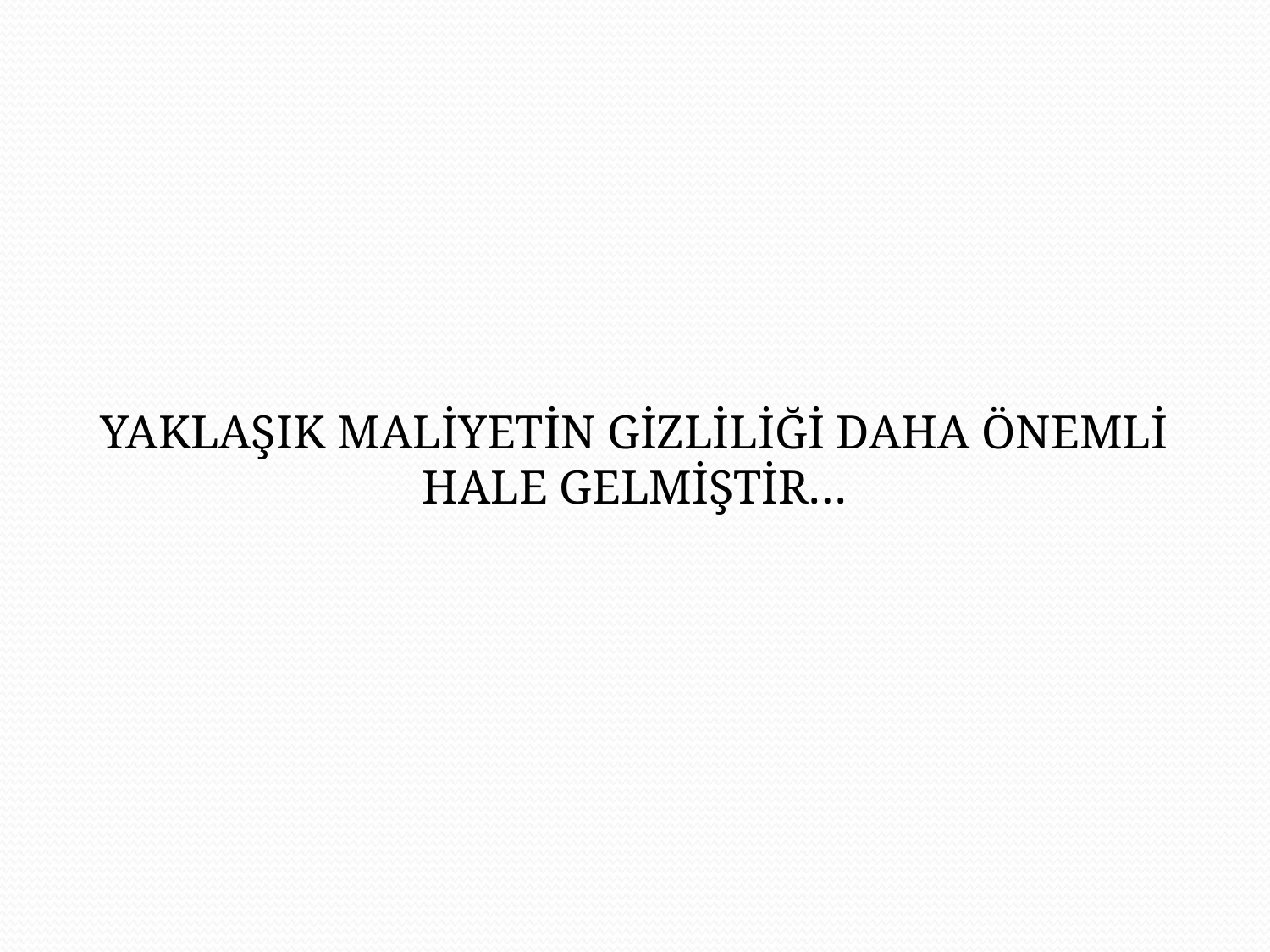

YAKLAŞIK MALİYETİN GİZLİLİĞİ DAHA ÖNEMLİ HALE GELMİŞTİR…